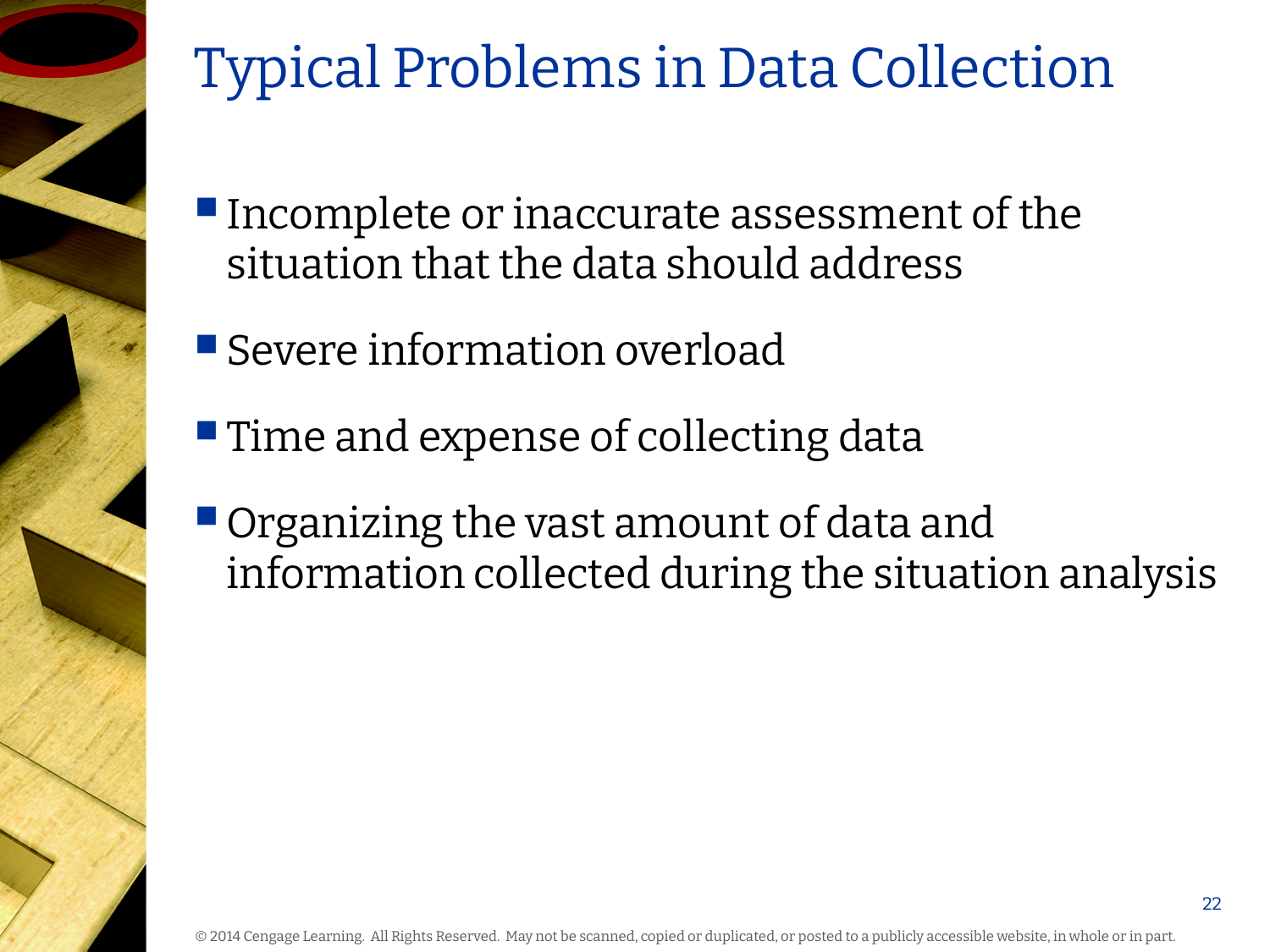

# Typical Problems in Data Collection
Incomplete or inaccurate assessment of the situation that the data should address
Severe information overload
Time and expense of collecting data
Organizing the vast amount of data and information collected during the situation analysis
22